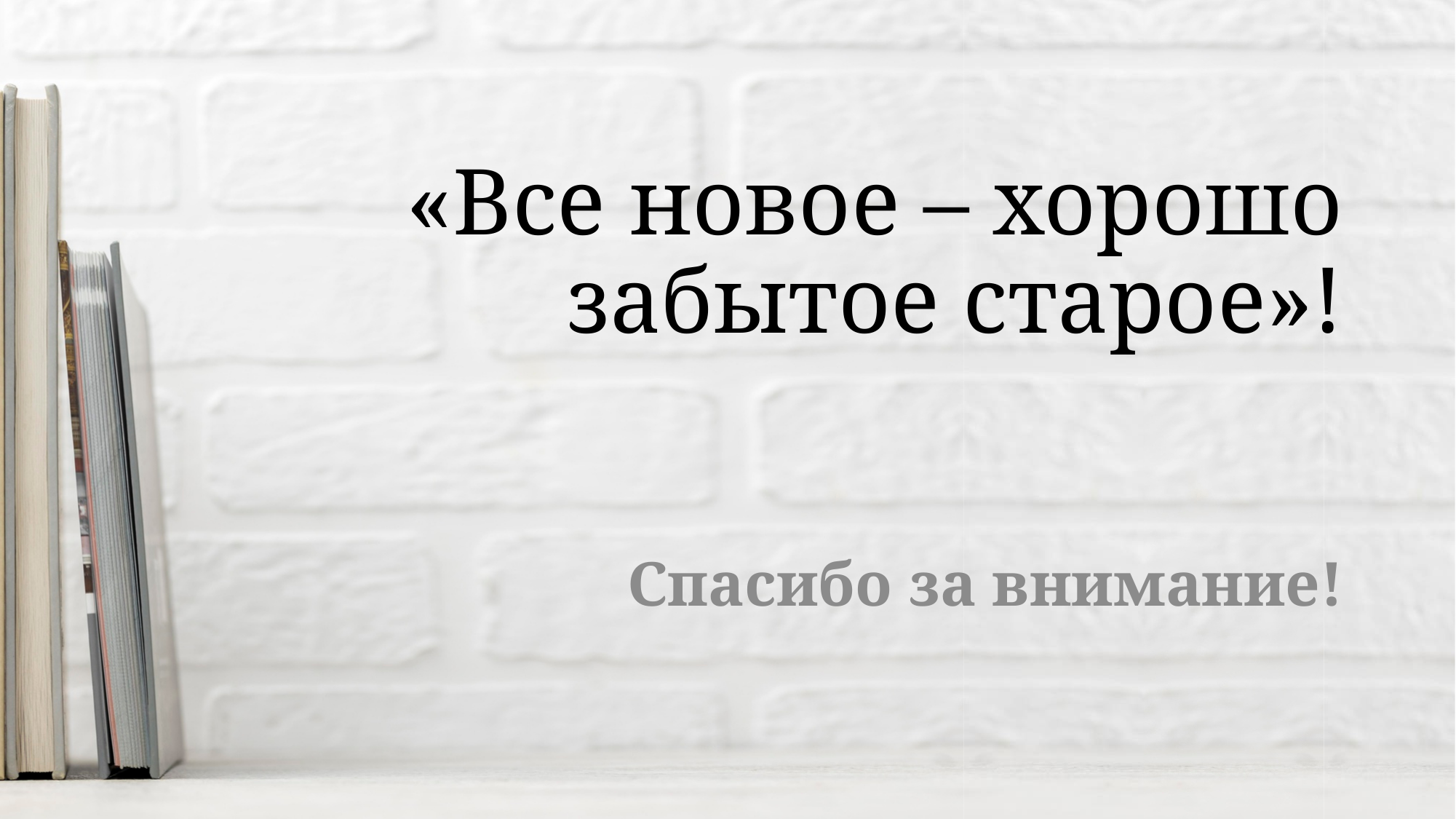

# «Все новое – хорошо забытое старое»!
Спасибо за внимание!